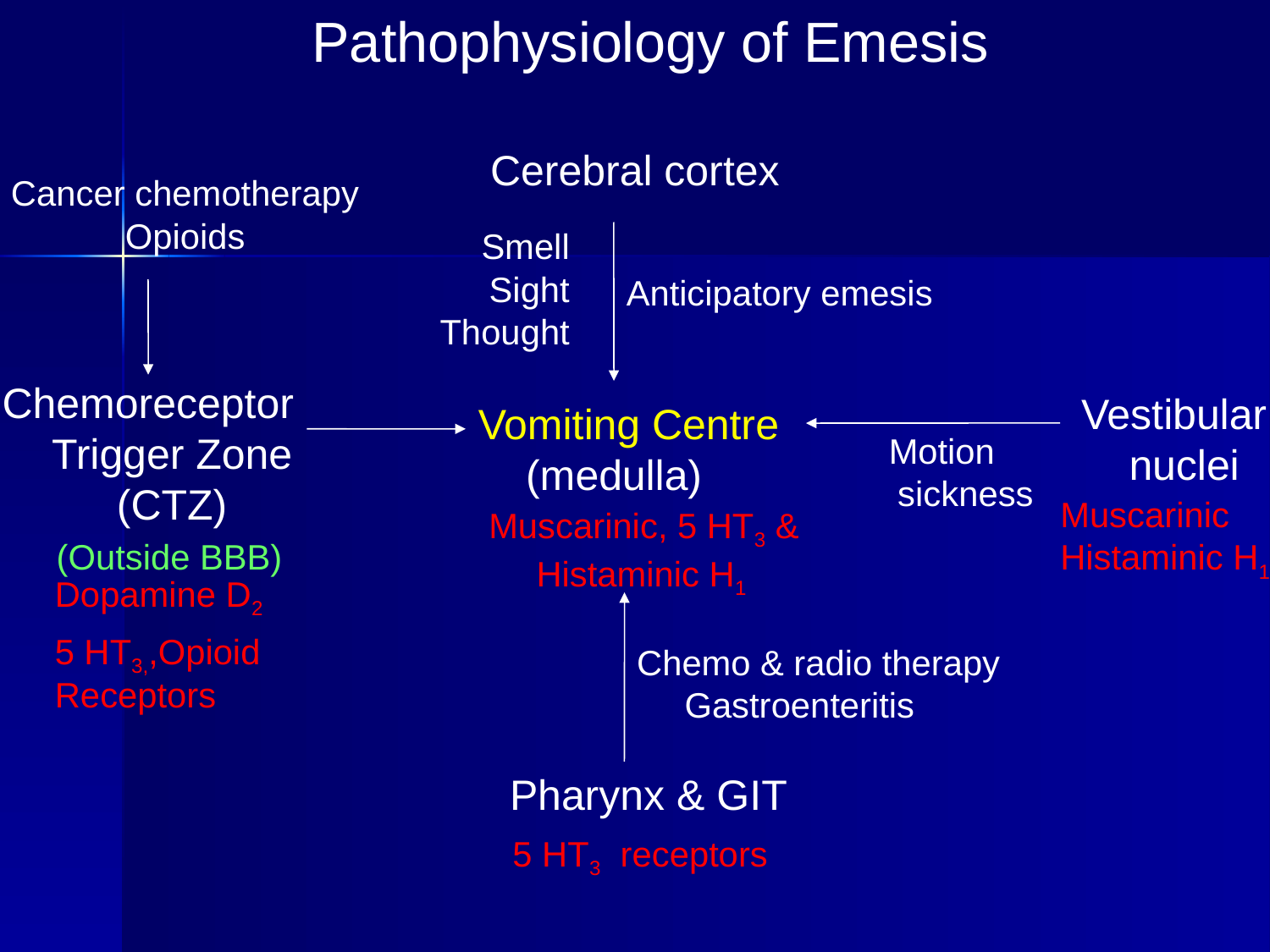

Pathophysiology of Emesis
Cerebral cortex
Cancer chemotherapy
Opioids

Smell
Sight
Thought
Anticipatory emesis

Chemoreceptor Trigger Zone (CTZ)
Vestibular nuclei
Vomiting Centre (medulla)

Motion sickness

Muscarinic Histaminic H1
Muscarinic, 5 HT3 & Histaminic H1
(Outside BBB)
Dopamine D2
5 HT3,,Opioid Receptors

Chemo & radio therapy Gastroenteritis
Pharynx & GIT
5 HT3  receptors